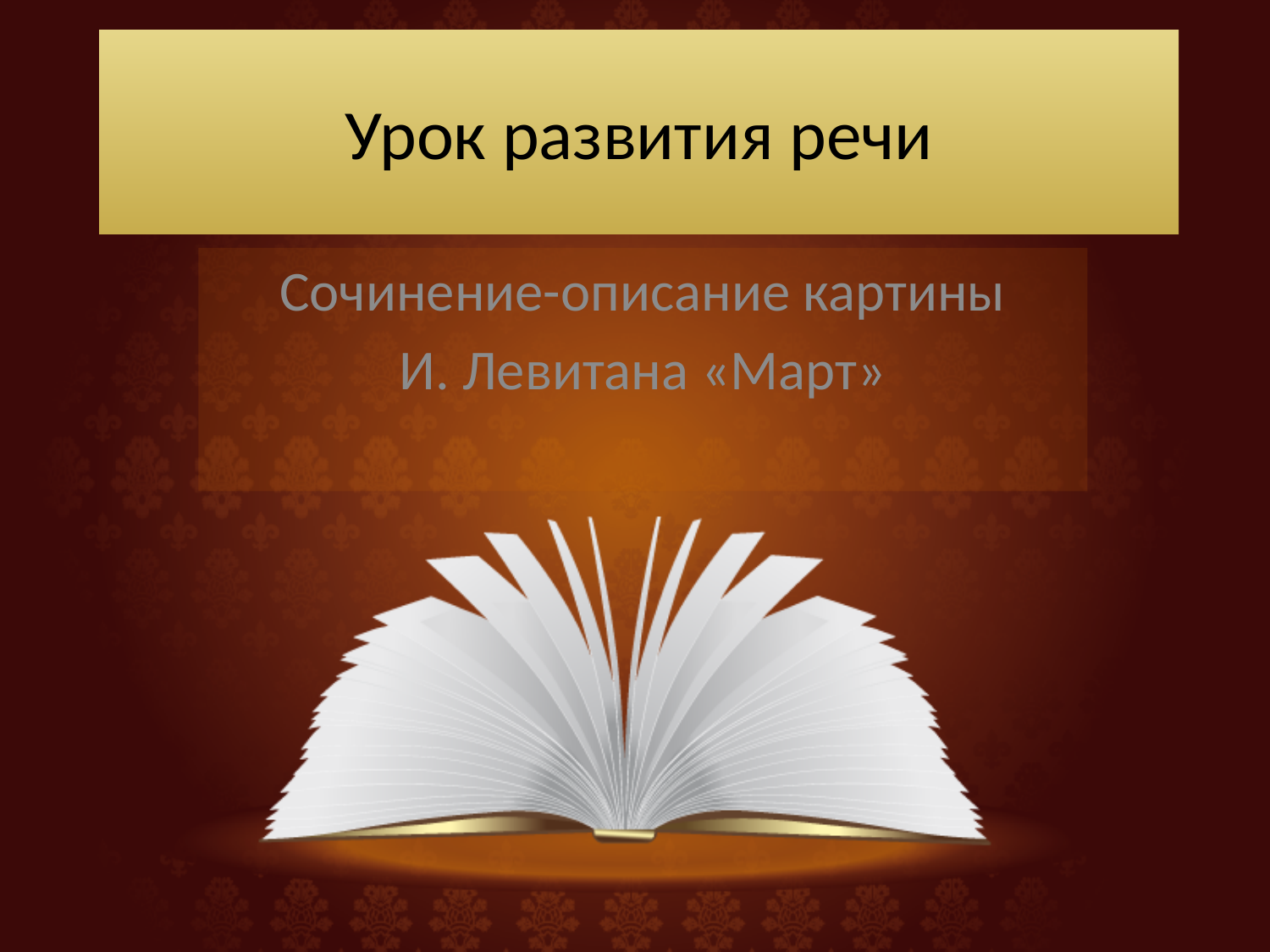

# Урок развития речи
Сочинение-описание картины
И. Левитана «Март»